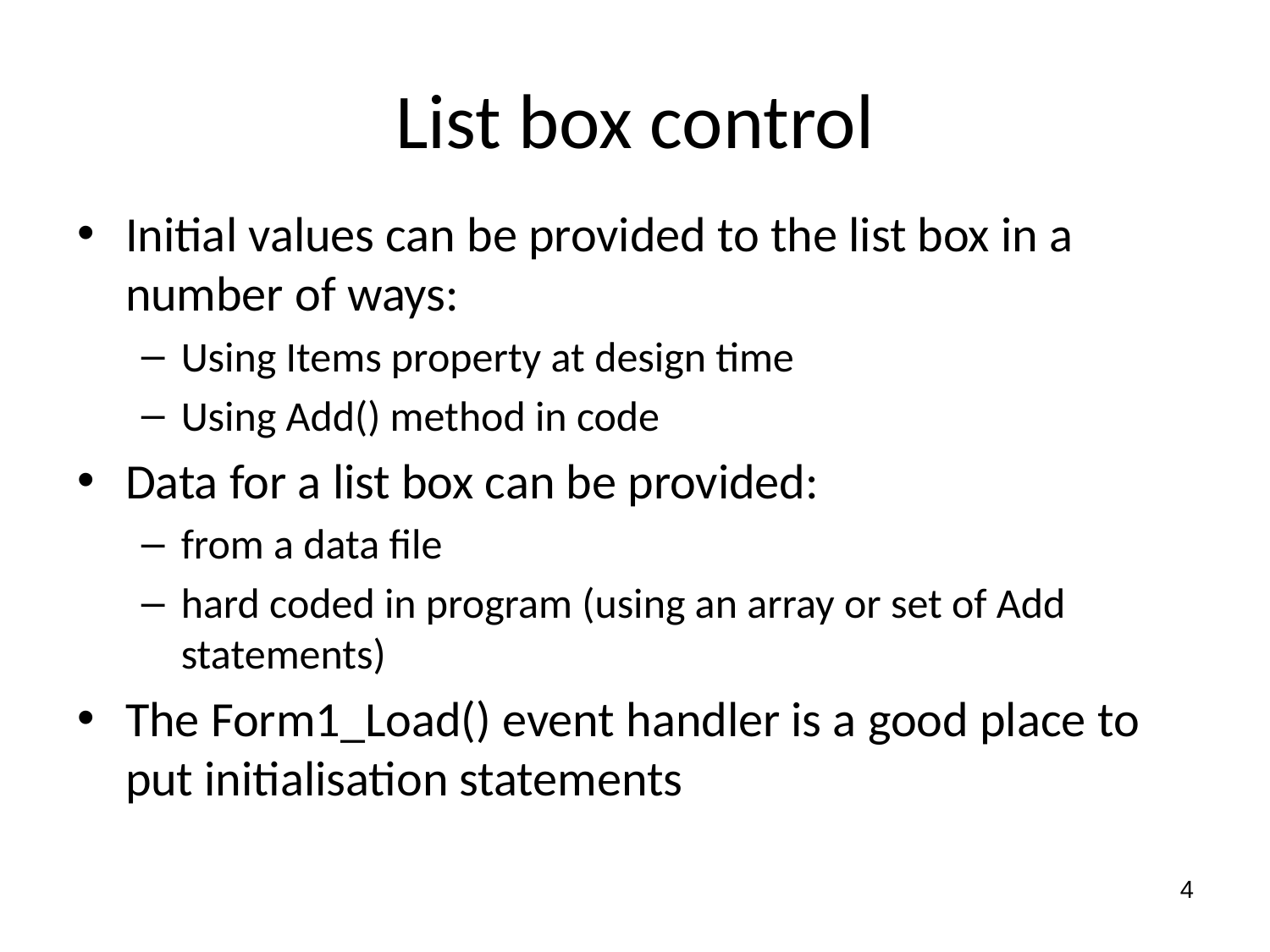

# List box control
Initial values can be provided to the list box in a number of ways:
Using Items property at design time
Using Add() method in code
Data for a list box can be provided:
from a data file
hard coded in program (using an array or set of Add statements)
The Form1_Load() event handler is a good place to put initialisation statements
4